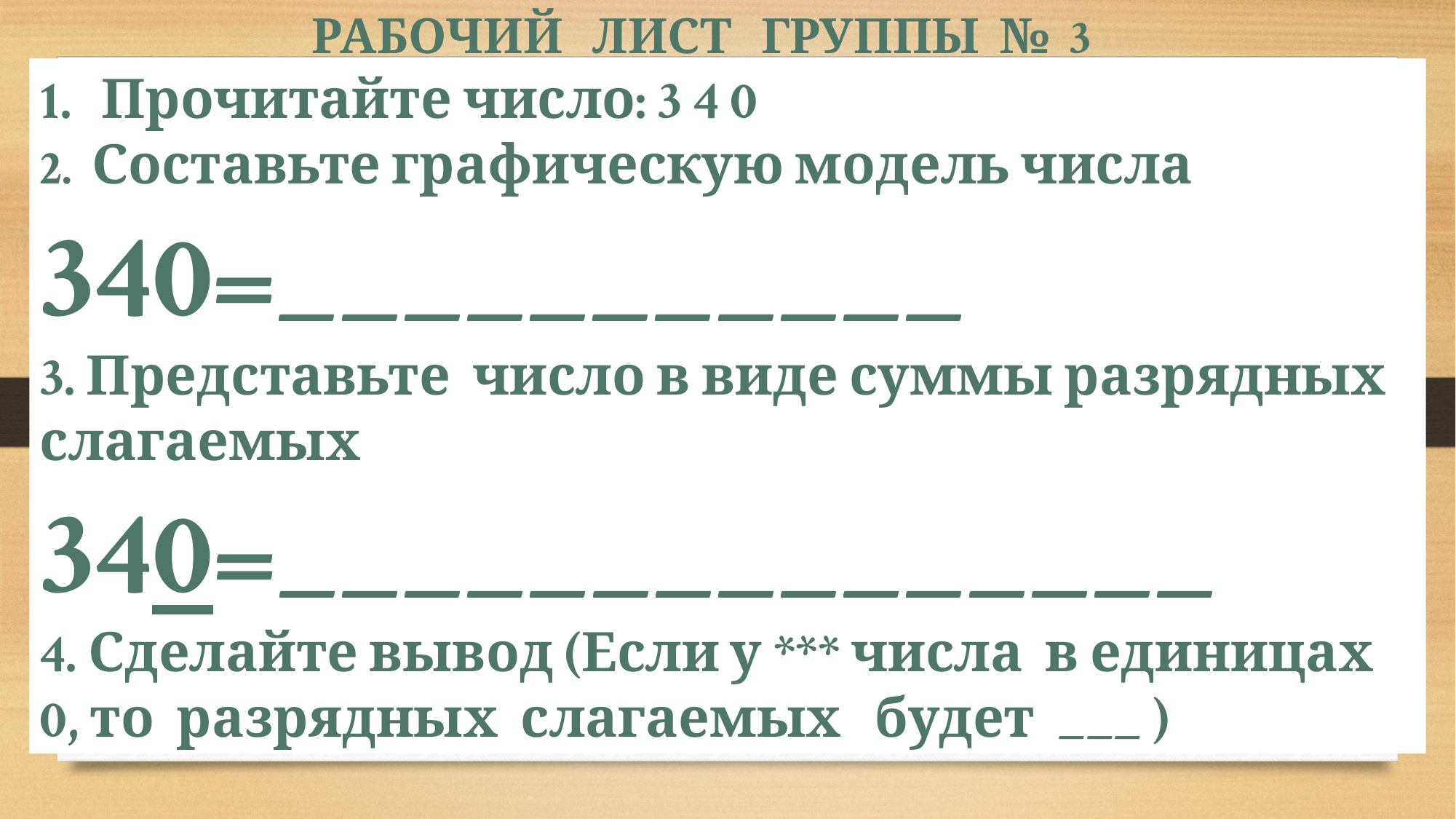

РАБОЧИЙ   ЛИСТ   ГРУППЫ  №  3
Прочитайте число: 3 4 0
2.  Составьте графическую модель числа
340=___________
3. Представьте  число в виде суммы разрядных слагаемых
340=_______________
4. Сделайте вывод (Если у *** числа  в единицах 0, то  разрядных  слагаемых   будет  ___ )